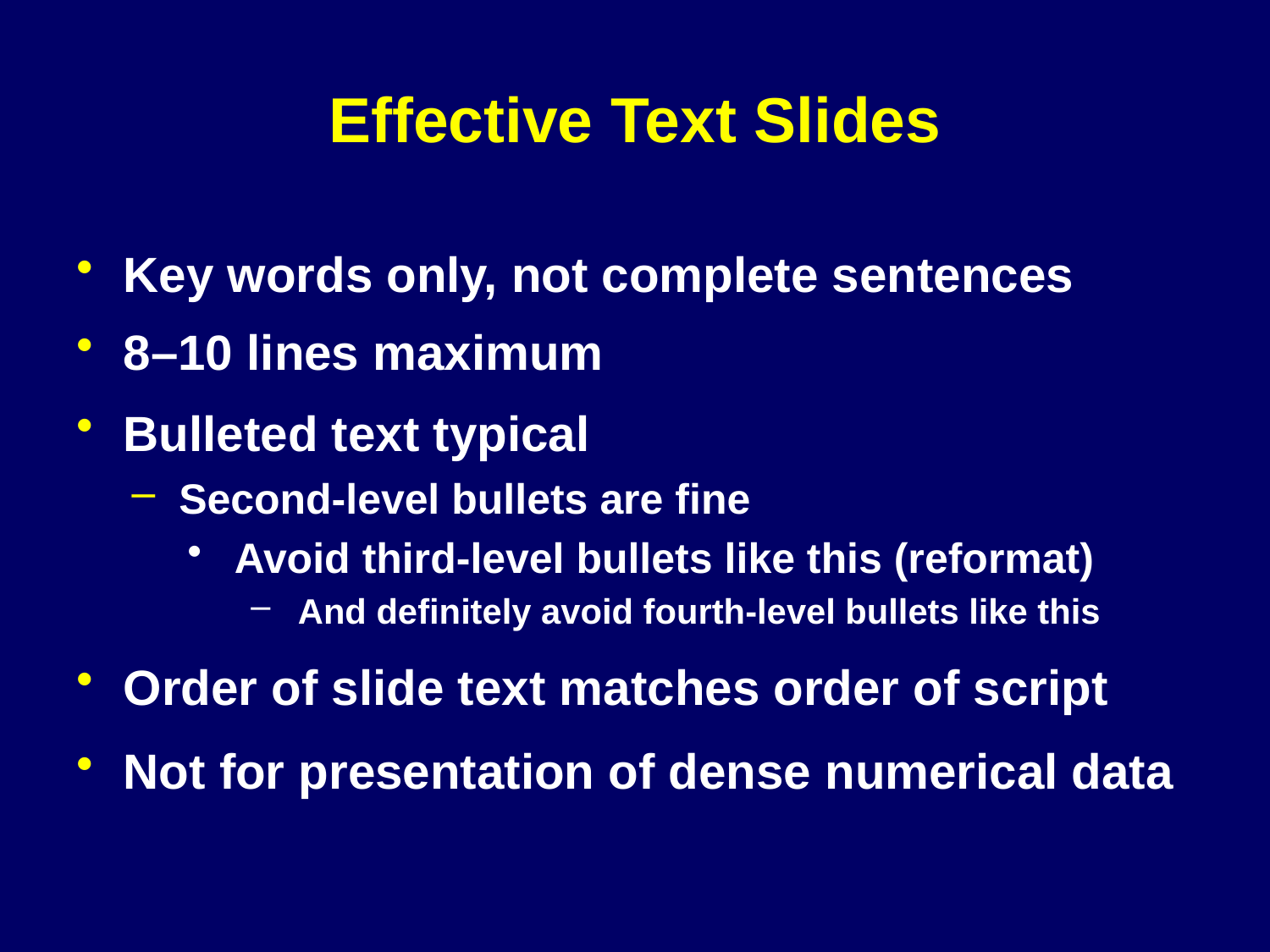

# Effective Text Slides
Key words only, not complete sentences
8–10 lines maximum
Bulleted text typical
Second-level bullets are fine
Avoid third-level bullets like this (reformat)
And definitely avoid fourth-level bullets like this
Order of slide text matches order of script
Not for presentation of dense numerical data